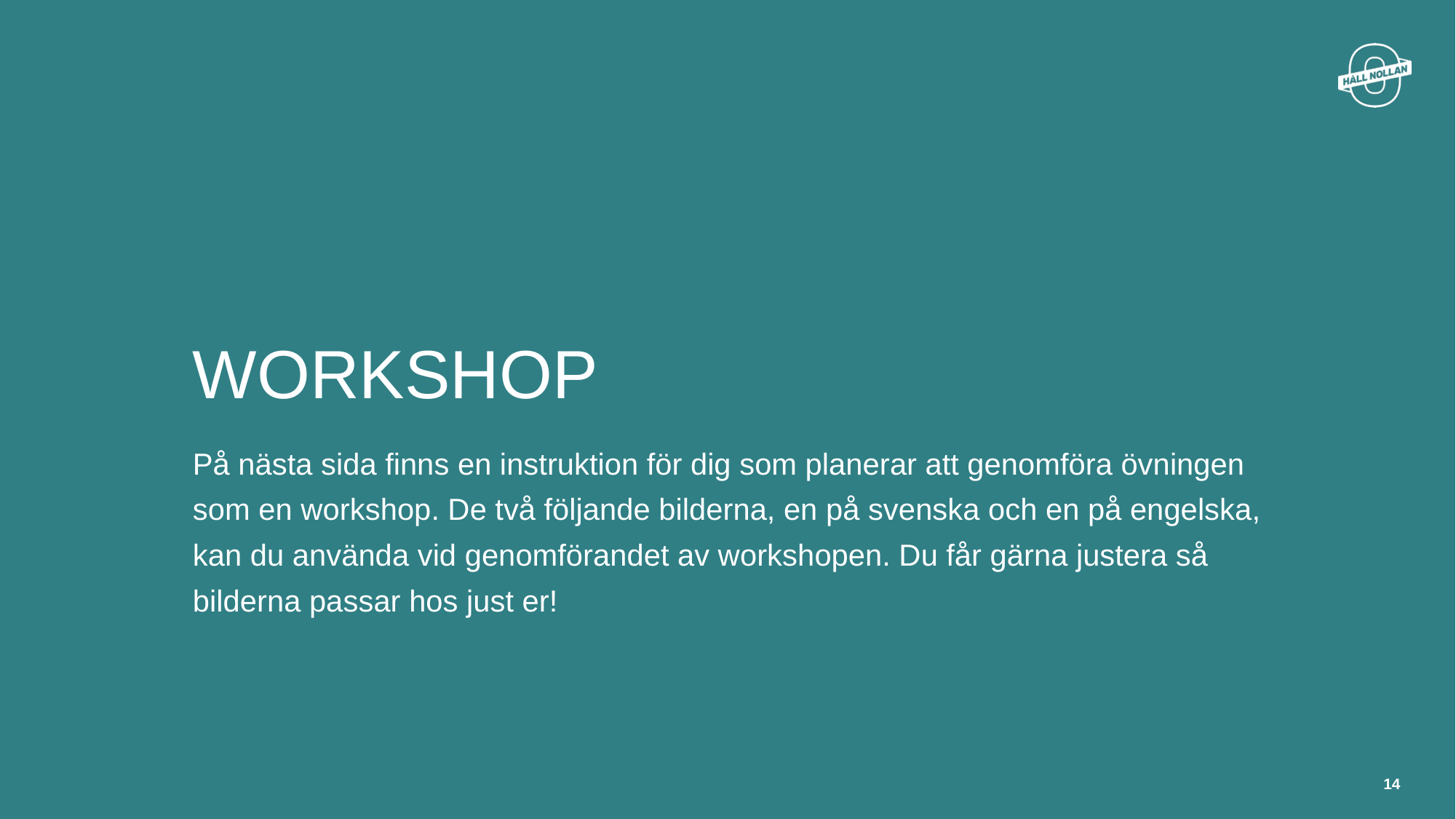

# WORKSHOP
På nästa sida finns en instruktion för dig som planerar att genomföra övningen som en workshop. De två följande bilderna, en på svenska och en på engelska, kan du använda vid genomförandet av workshopen. Du får gärna justera så bilderna passar hos just er!
14